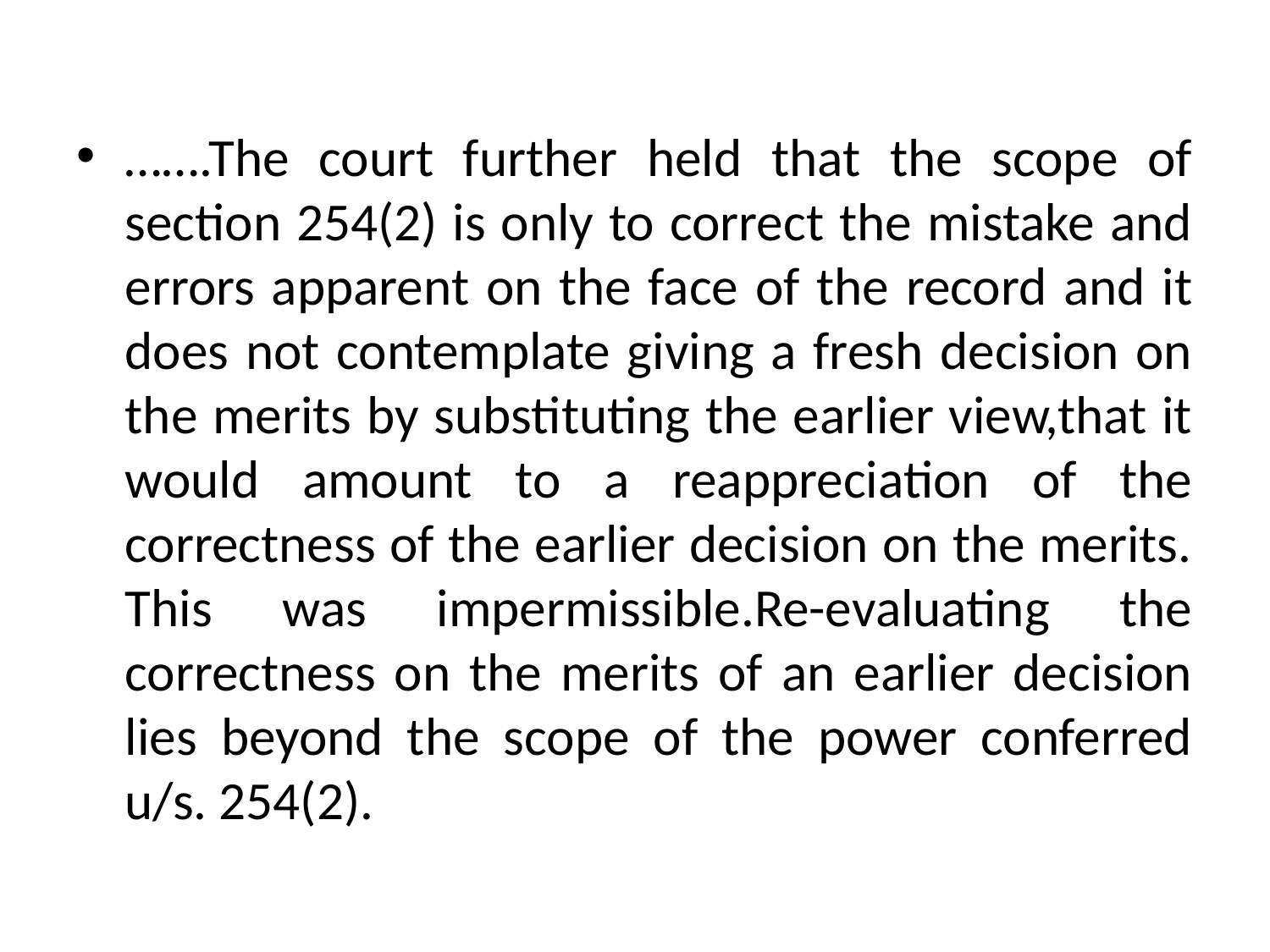

#
…….The court further held that the scope of section 254(2) is only to correct the mistake and errors apparent on the face of the record and it does not contemplate giving a fresh decision on the merits by substituting the earlier view,that it would amount to a reappreciation of the correctness of the earlier decision on the merits. This was impermissible.Re-evaluating the correctness on the merits of an earlier decision lies beyond the scope of the power conferred u/s. 254(2).